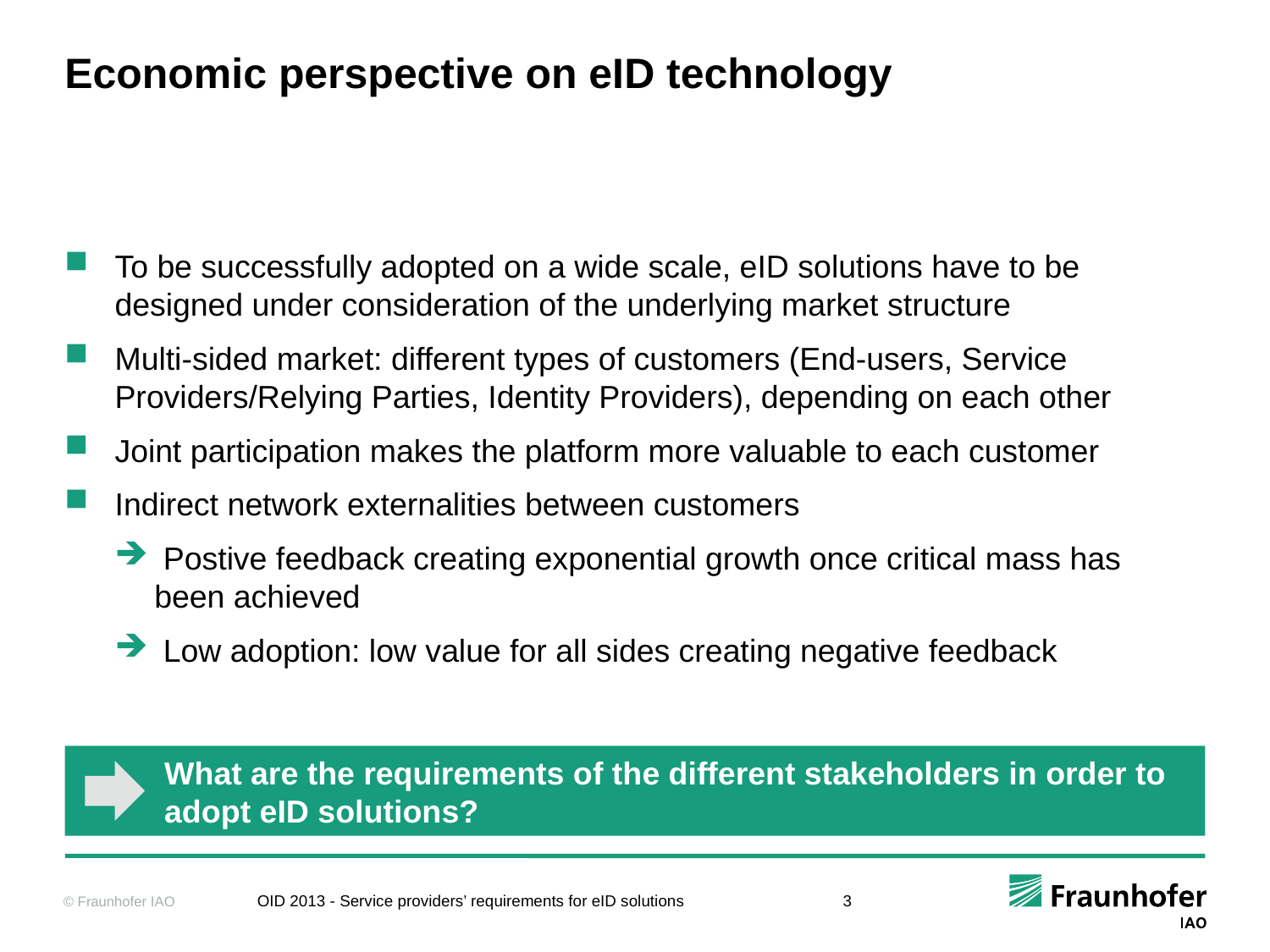

# Economic perspective on eID technology
To be successfully adopted on a wide scale, eID solutions have to be designed under consideration of the underlying market structure
Multi-sided market: different types of customers (End-users, Service Providers/Relying Parties, Identity Providers), depending on each other
Joint participation makes the platform more valuable to each customer
Indirect network externalities between customers
 Postive feedback creating exponential growth once critical mass has 	been achieved
 Low adoption: low value for all sides creating negative feedback

What are the requirements of the different stakeholders in order to adopt eID solutions?